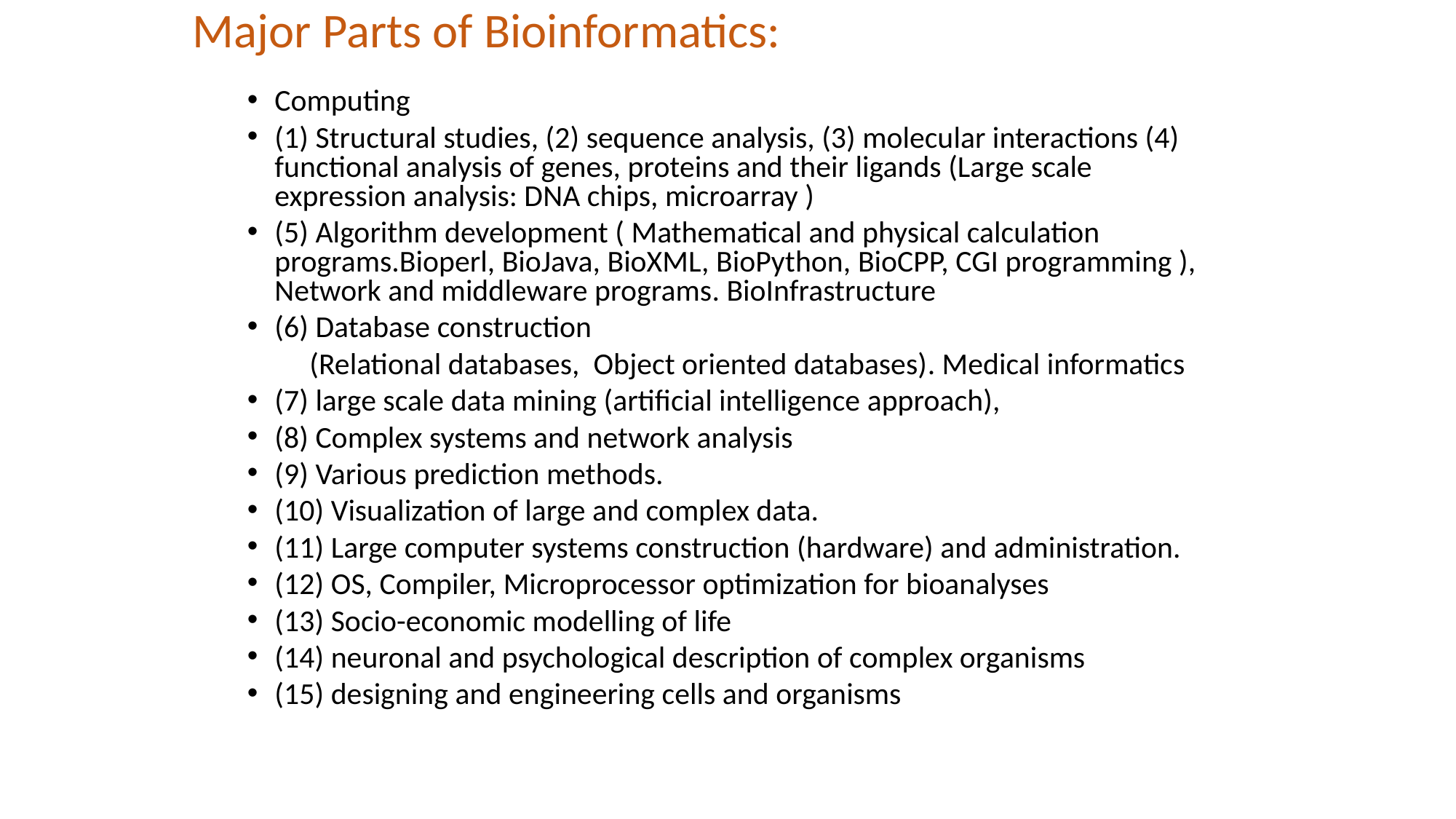

# Major Parts of Bioinformatics:
Computing
(1) Structural studies, (2) sequence analysis, (3) molecular interactions (4) functional analysis of genes, proteins and their ligands (Large scale expression analysis: DNA chips, microarray )
(5) Algorithm development ( Mathematical and physical calculation programs.Bioperl, BioJava, BioXML, BioPython, BioCPP, CGI programming ), Network and middleware programs. BioInfrastructure
(6) Database construction
         (Relational databases,  Object oriented databases). Medical informatics
(7) large scale data mining (artificial intelligence approach),
(8) Complex systems and network analysis
(9) Various prediction methods.
(10) Visualization of large and complex data.
(11) Large computer systems construction (hardware) and administration.
(12) OS, Compiler, Microprocessor optimization for bioanalyses
(13) Socio-economic modelling of life
(14) neuronal and psychological description of complex organisms
(15) designing and engineering cells and organisms